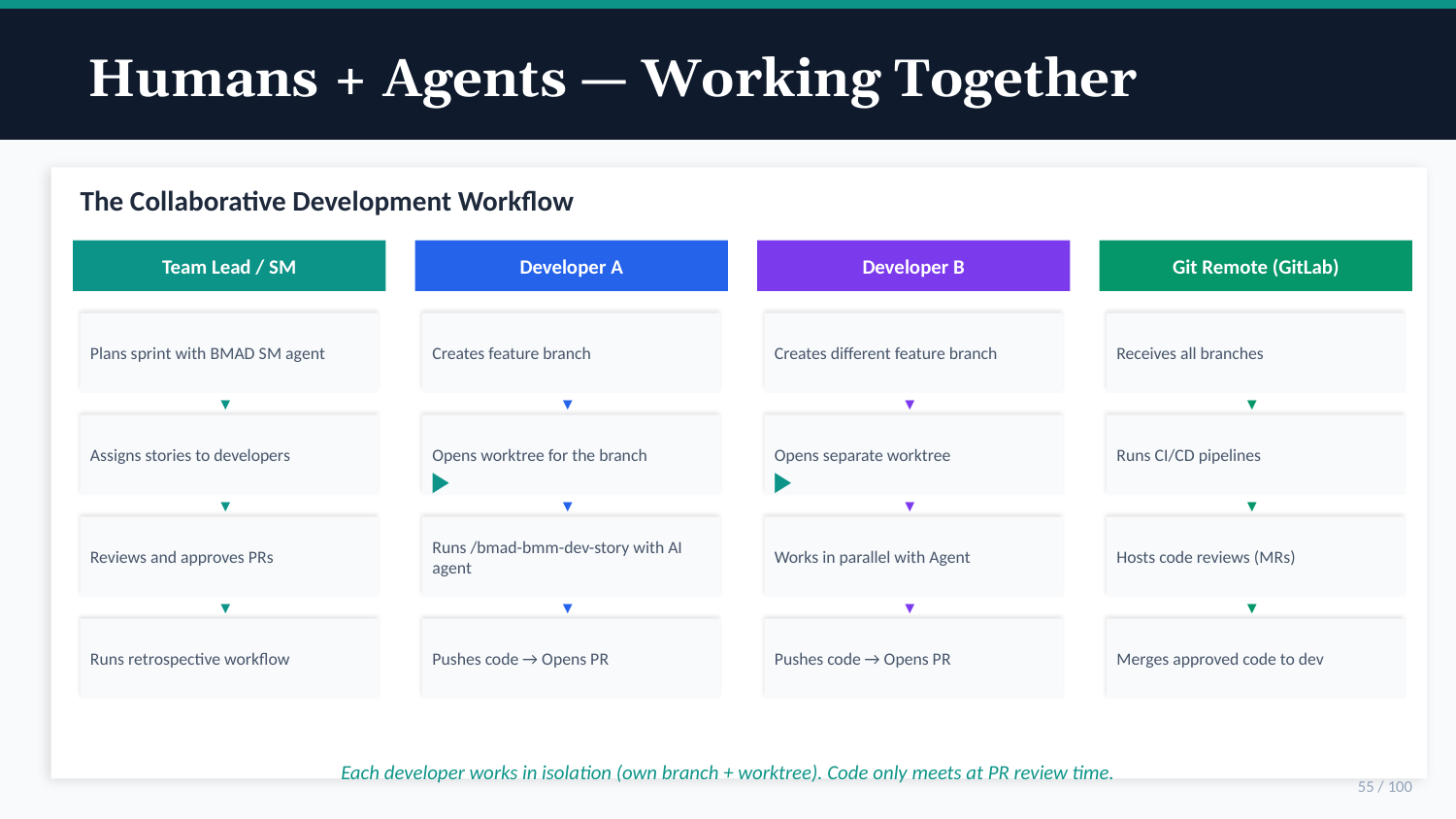

Humans + Agents — Working Together

The Collaborative Development Workflow

Team Lead / SM

Developer A

Developer B

Git Remote (GitLab)

Plans sprint with BMAD SM agent
Creates feature branch
Creates different feature branch
Receives all branches
▼
▼
▼
▼

Assigns stories to developers
Opens worktree for the branch
Opens separate worktree
Runs CI/CD pipelines
▶
▶
▼
▼
▼
▼

Reviews and approves PRs
Runs /bmad-bmm-dev-story with AI agent
Works in parallel with Agent
Hosts code reviews (MRs)
▼
▼
▼
▼

Runs retrospective workflow
Pushes code → Opens PR
Pushes code → Opens PR
Merges approved code to dev
Each developer works in isolation (own branch + worktree). Code only meets at PR review time.
55 / 100